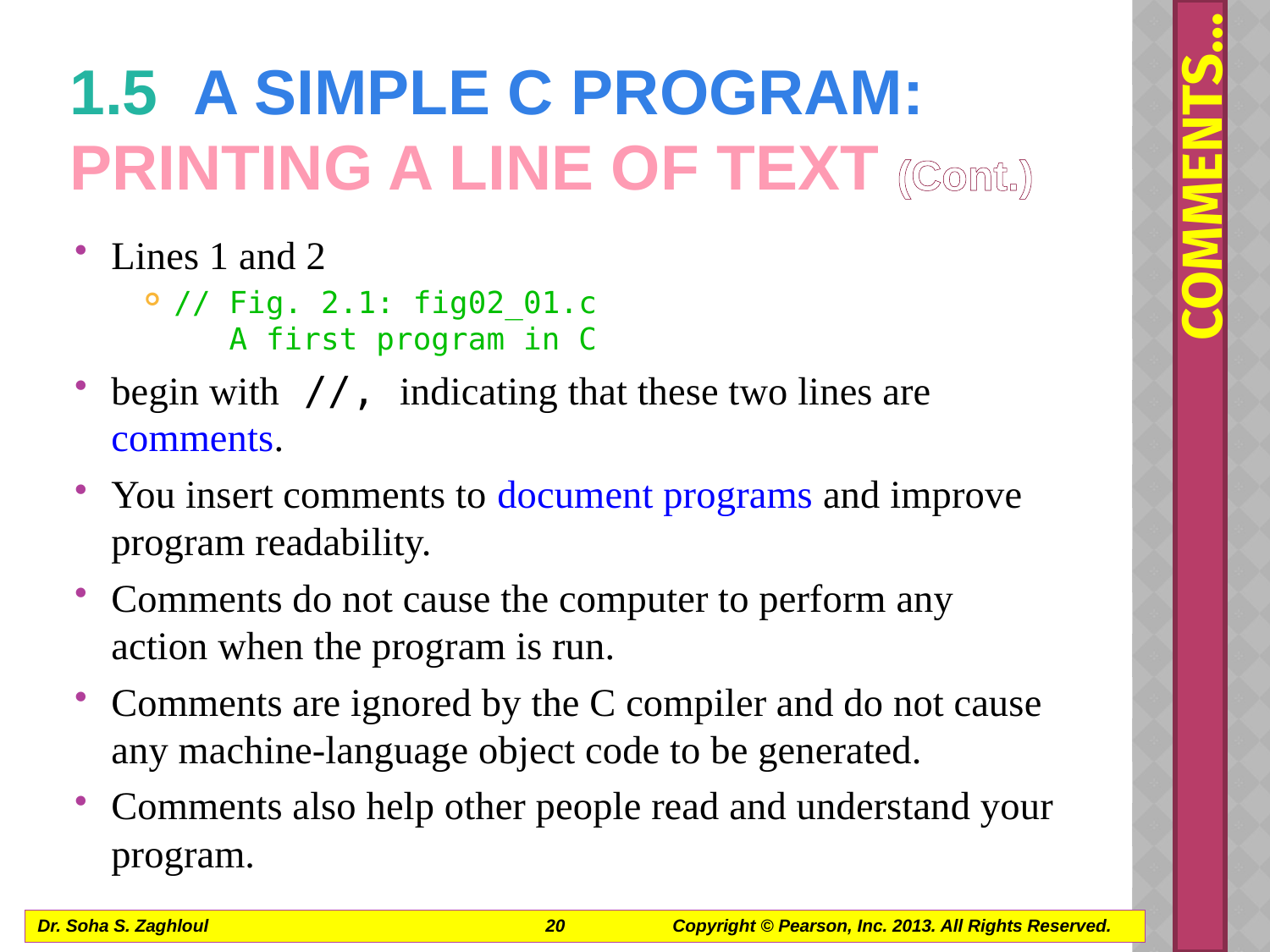

Comments…
# 1.5  A Simple C Program: Printing a Line of Text (Cont.)
Lines 1 and 2
// Fig. 2.1: fig02_01.c
   A first program in C
begin with //, indicating that these two lines are comments.
You insert comments to document programs and improve program readability.
Comments do not cause the computer to perform any action when the program is run.
Comments are ignored by the C compiler and do not cause any machine-language object code to be generated.
Comments also help other people read and understand your program.

Dr. Soha S. Zaghloul			20	Copyright © Pearson, Inc. 2013. All Rights Reserved.
©1992-2013 by Pearson Education, Inc. All Rights Reserved.